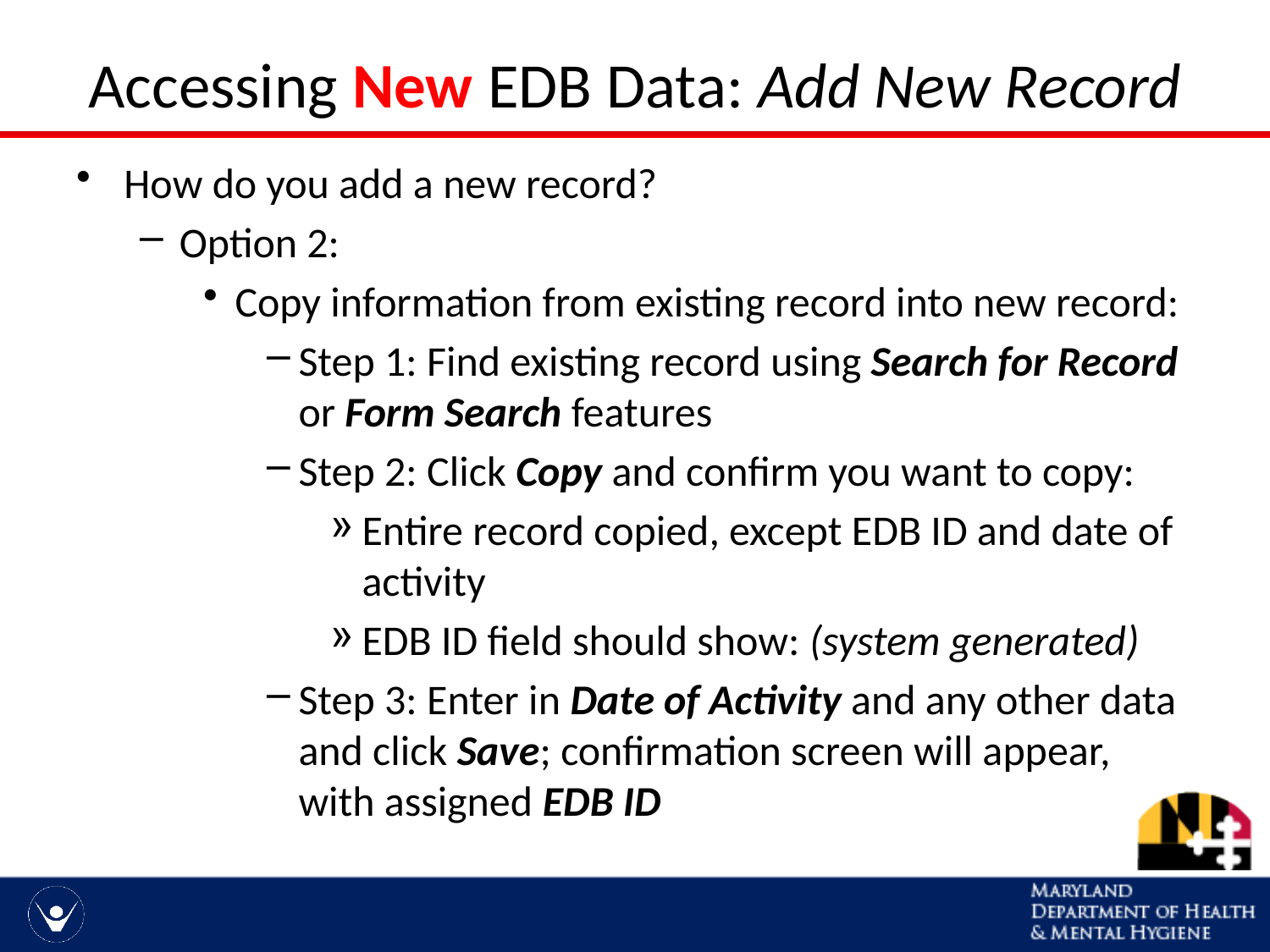

# Accessing New EDB Data: Add New Record
How do you add a new record?
Option 2:
Copy information from existing record into new record:
Step 1: Find existing record using Search for Record or Form Search features
Step 2: Click Copy and confirm you want to copy:
Entire record copied, except EDB ID and date of activity
EDB ID field should show: (system generated)
Step 3: Enter in Date of Activity and any other data and click Save; confirmation screen will appear, with assigned EDB ID